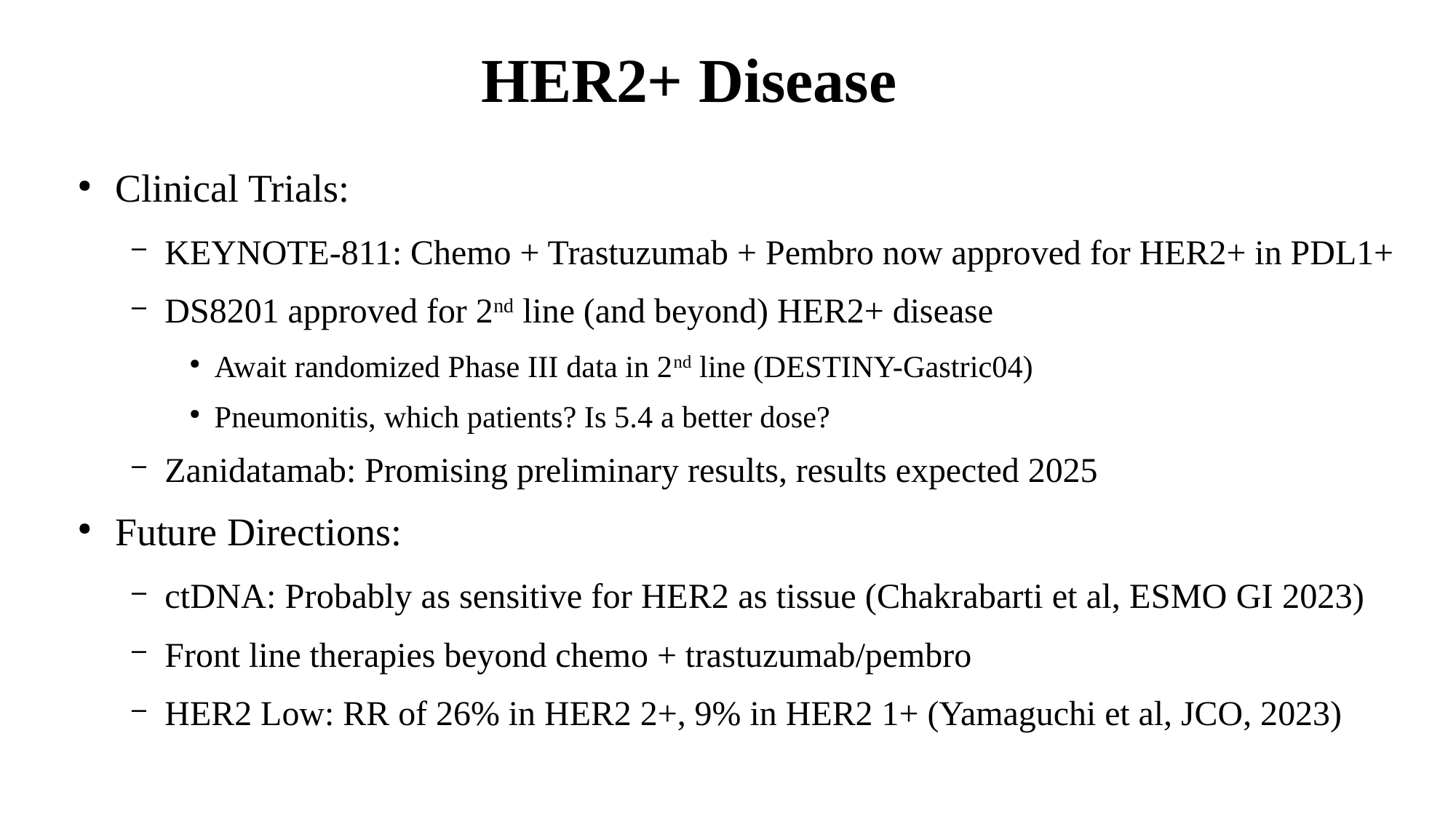

# HER2+ Disease

Clinical Trials:
KEYNOTE-811: Chemo + Trastuzumab + Pembro now approved for HER2+ in PDL1+
DS8201 approved for 2nd line (and beyond) HER2+ disease
Await randomized Phase III data in 2nd line (DESTINY-Gastric04)
Pneumonitis, which patients? Is 5.4 a better dose?
Zanidatamab: Promising preliminary results, results expected 2025
Future Directions:
ctDNA: Probably as sensitive for HER2 as tissue (Chakrabarti et al, ESMO GI 2023)
Front line therapies beyond chemo + trastuzumab/pembro
HER2 Low: RR of 26% in HER2 2+, 9% in HER2 1+ (Yamaguchi et al, JCO, 2023)